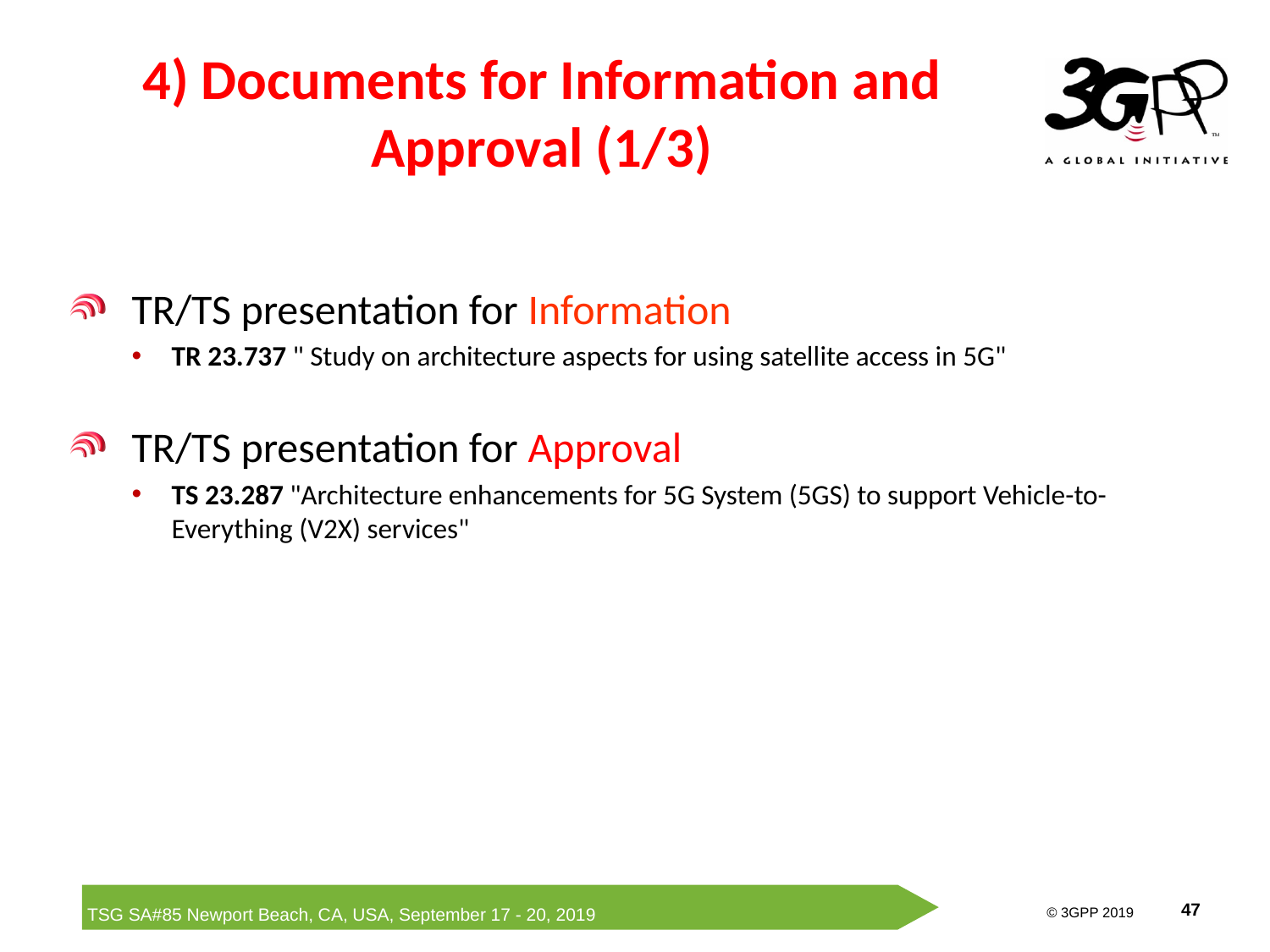

# 4) Documents for Information and Approval (1/3)
TR/TS presentation for Information
TR 23.737 " Study on architecture aspects for using satellite access in 5G"

TR/TS presentation for Approval
TS 23.287 "Architecture enhancements for 5G System (5GS) to support Vehicle-to-Everything (V2X) services"